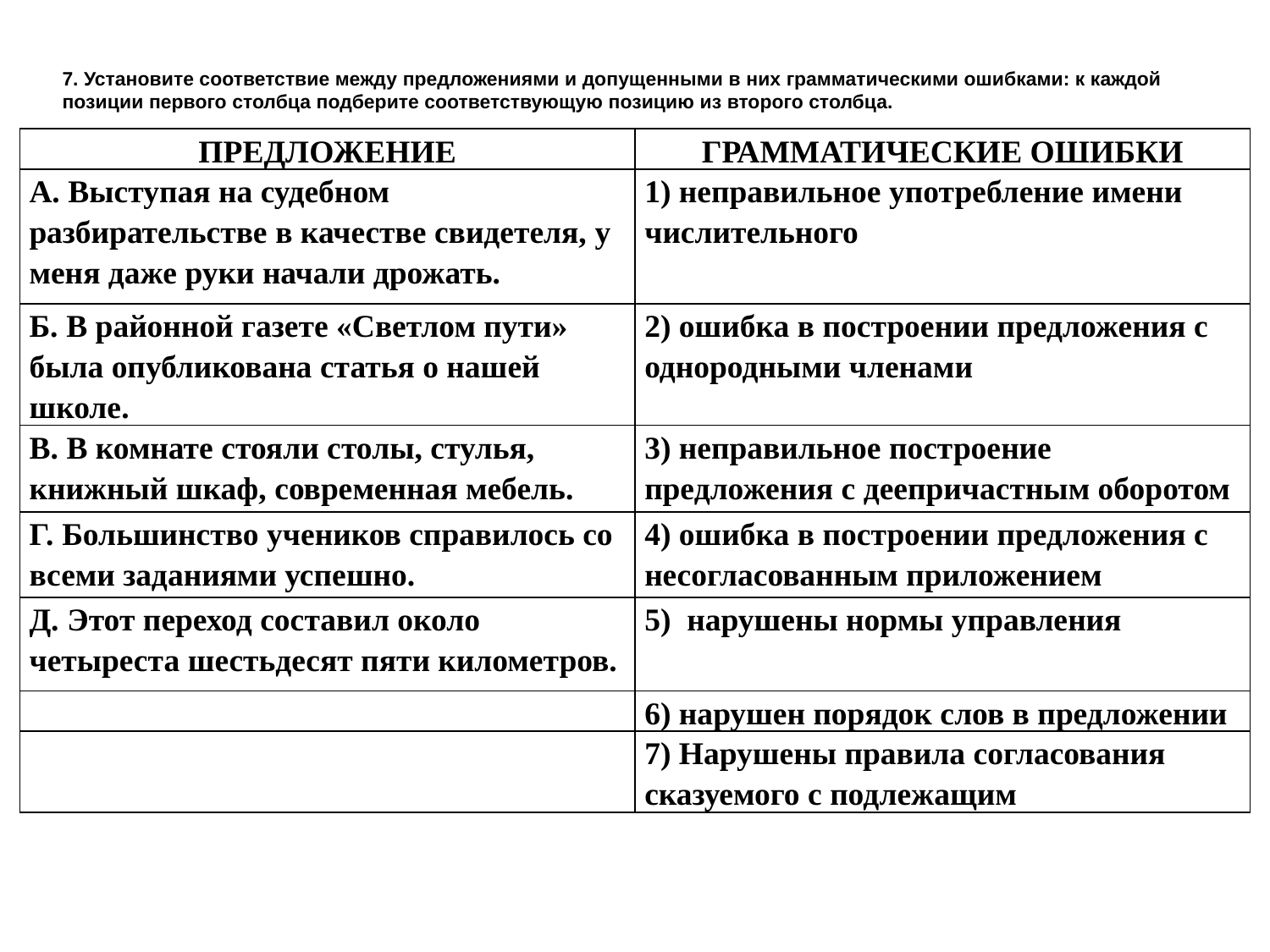

7. Установите соответствие между предложениями и допущенными в них грамматическими ошибками: к каждой позиции первого столбца подберите соответствующую позицию из второго столбца.

| ПРЕДЛОЖЕНИЕ | ГРАММАТИЧЕСКИЕ ОШИБКИ |
| --- | --- |
| А. Выступая на судебном разбирательстве в качестве свидетеля, у меня даже руки начали дрожать. | 1) неправильное употребление имени числительного |
| Б. В районной газете «Светлом пути» была опубликована статья о нашей школе. | 2) ошибка в построении предложения с однородными членами |
| В. В комнате стояли столы, стулья, книжный шкаф, современная мебель. | 3) неправильное построение предложения с деепричастным оборотом |
| Г. Большинство учеников справилось со всеми заданиями успешно. | 4) ошибка в построении предложения с несогласованным приложением |
| Д. Этот переход составил около четыреста шестьдесят пяти километров. | 5) нарушены нормы управления |
|  | 6) нарушен порядок слов в предложении |
|  | 7) Нарушены правила согласования сказуемого с подлежащим |